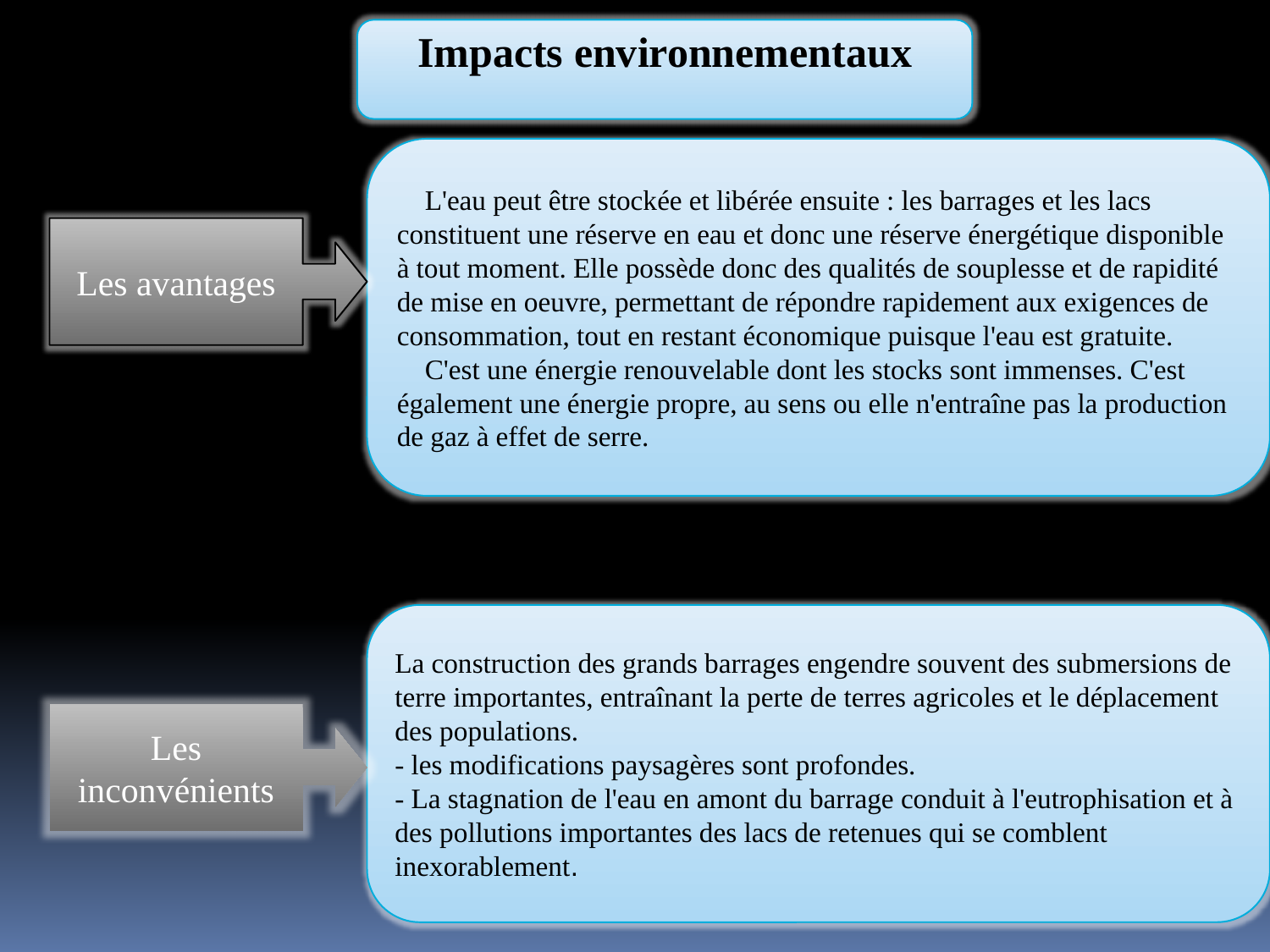

Impacts environnementaux

    L'eau peut être stockée et libérée ensuite : les barrages et les lacs constituent une réserve en eau et donc une réserve énergétique disponible à tout moment. Elle possède donc des qualités de souplesse et de rapidité de mise en oeuvre, permettant de répondre rapidement aux exigences de consommation, tout en restant économique puisque l'eau est gratuite.
    C'est une énergie renouvelable dont les stocks sont immenses. C'est également une énergie propre, au sens ou elle n'entraîne pas la production de gaz à effet de serre.
Les avantages
La construction des grands barrages engendre souvent des submersions de terre importantes, entraînant la perte de terres agricoles et le déplacement des populations.
- les modifications paysagères sont profondes.
- La stagnation de l'eau en amont du barrage conduit à l'eutrophisation et à des pollutions importantes des lacs de retenues qui se comblent inexorablement.
Les inconvénients